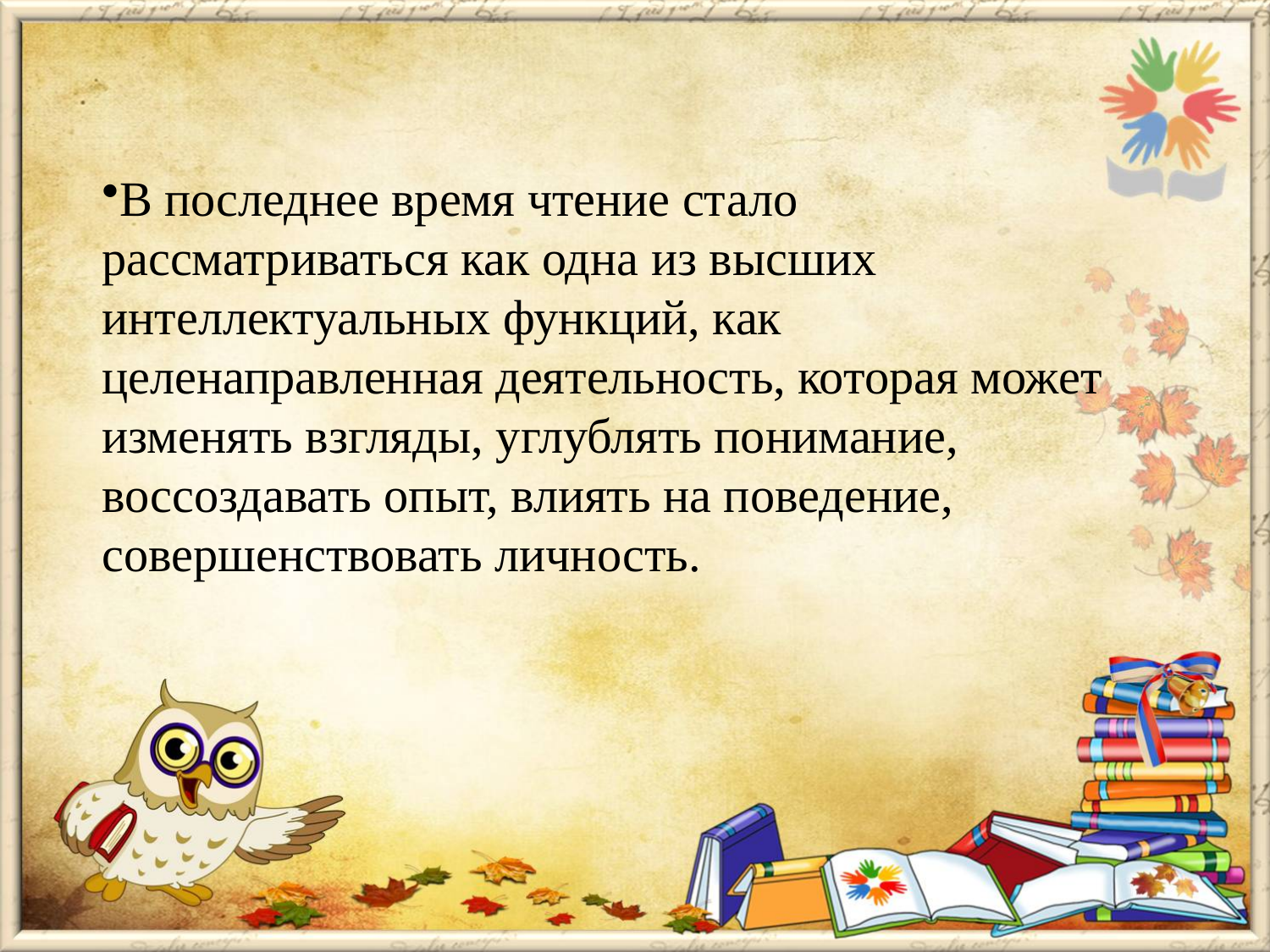

В последнее время чтение стало рассматриваться как одна из высших интеллектуальных функций, как целенаправленная деятельность, которая может изменять взгляды, углублять понимание, воссоздавать опыт, влиять на поведение, совершенствовать личность.